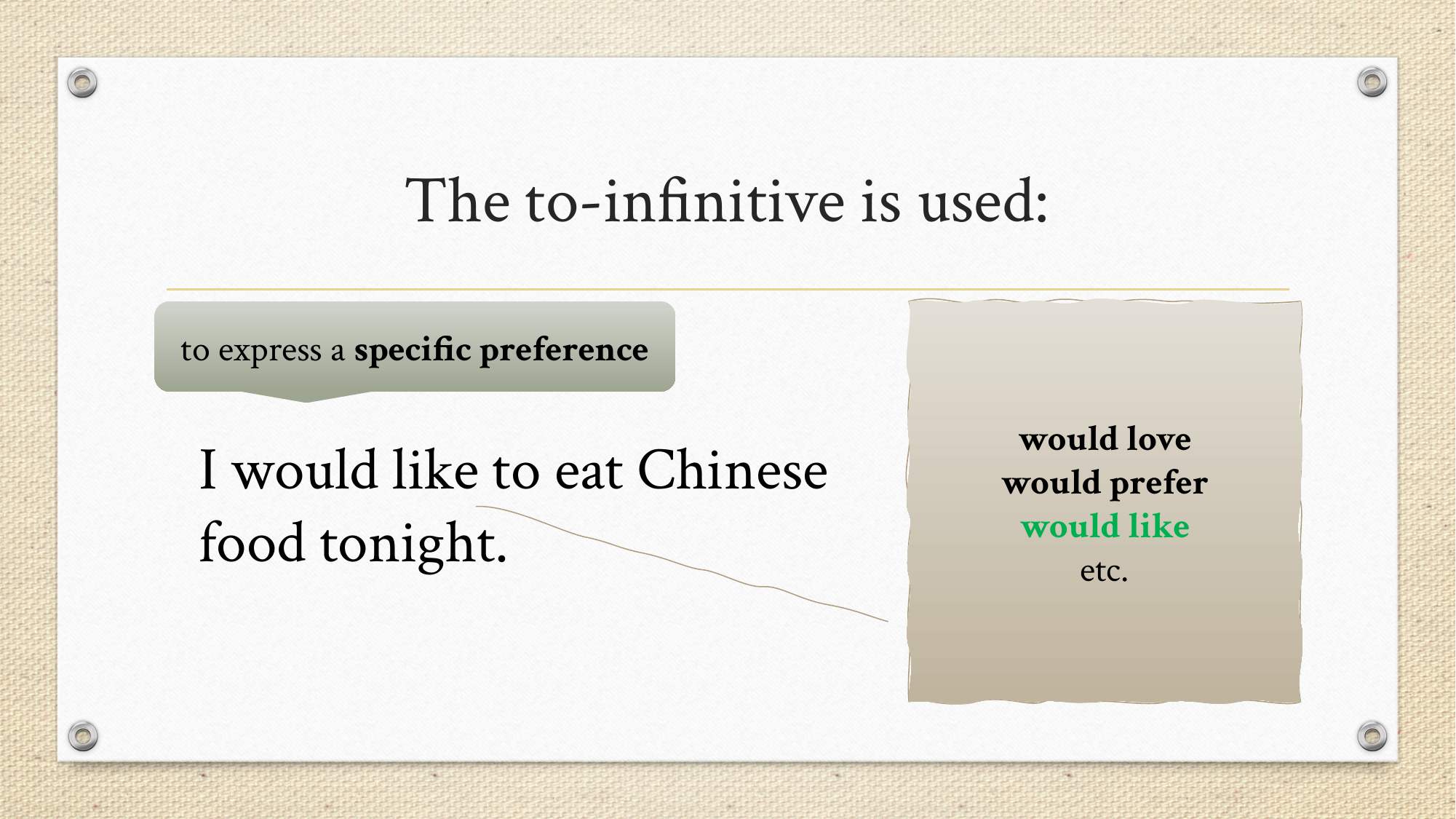

# The to-infinitive is used:
to express a specific preference
would love
would prefer
would like
etc.
I would like to eat Chinese
food tonight.